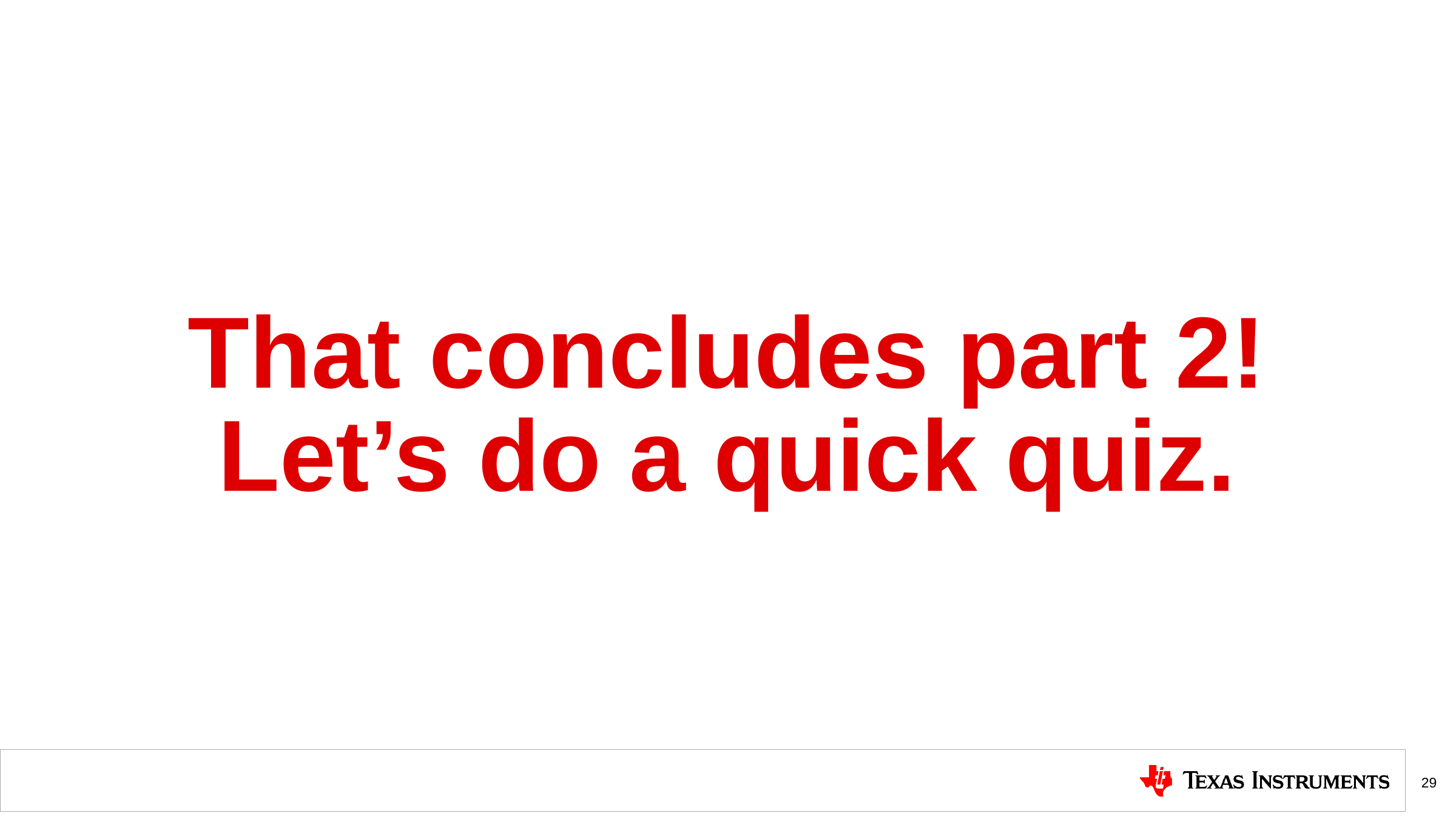

# That concludes part 2! Let’s do a quick quiz.
29